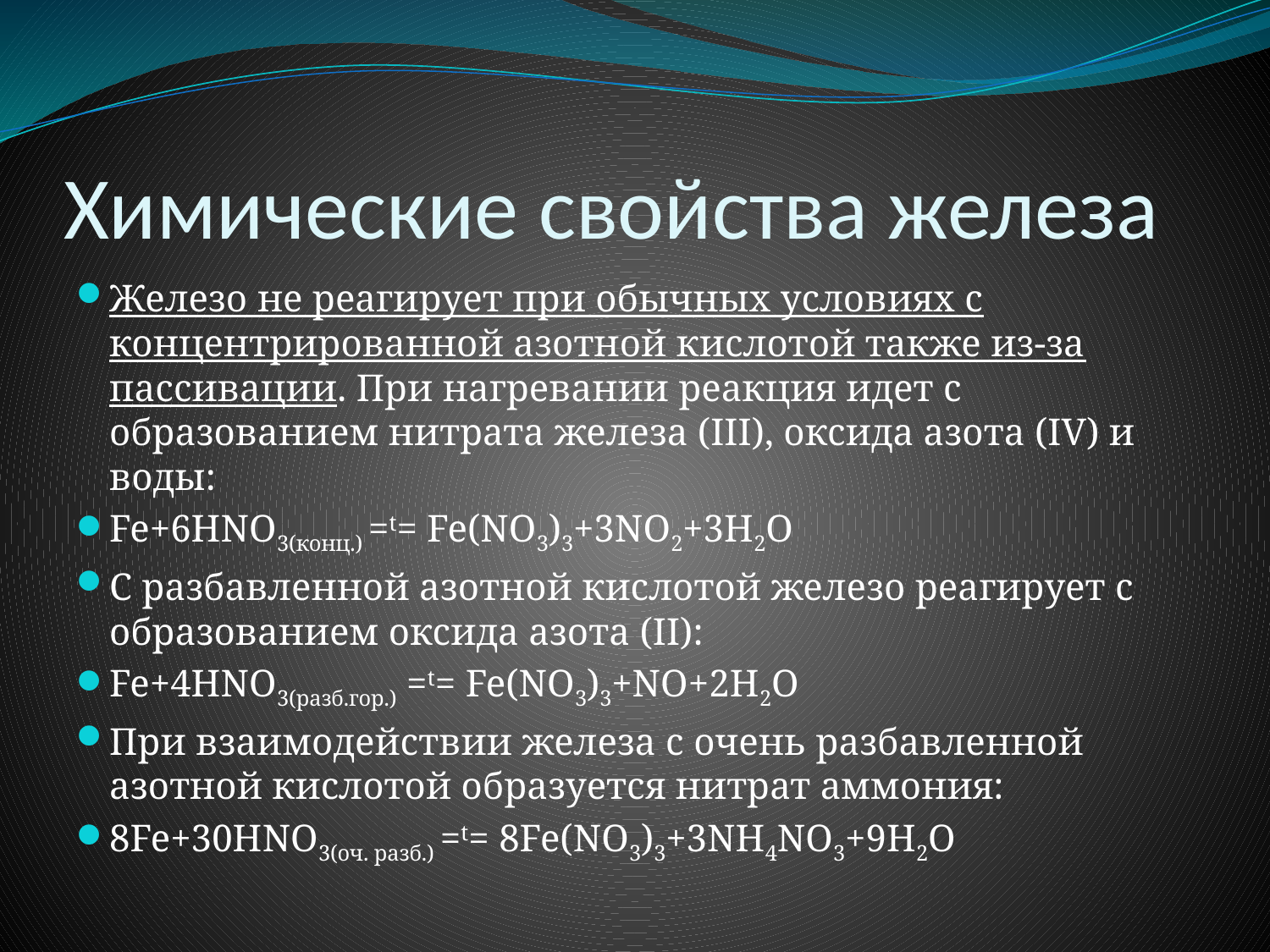

# Химические свойства железа
Железо не реагирует при обычных условиях с концентрированной азотной кислотой также из-за пассивации. При нагревании реакция идет с образованием нитрата железа (III), оксида азота (IV) и воды:
Fe+6HNO3(конц.) =t= Fe(NO3)3+3NO2+3H2O
С разбавленной азотной кислотой железо реагирует с образованием оксида азота (II):
Fe+4HNO3(разб.гор.) =t= Fe(NO3)3+NO+2H2O
При взаимодействии железа с очень разбавленной азотной кислотой образуется нитрат аммония:
8Fe+30HNO3(оч. разб.) =t= 8Fe(NO3)3+3NH4NO3+9H2O